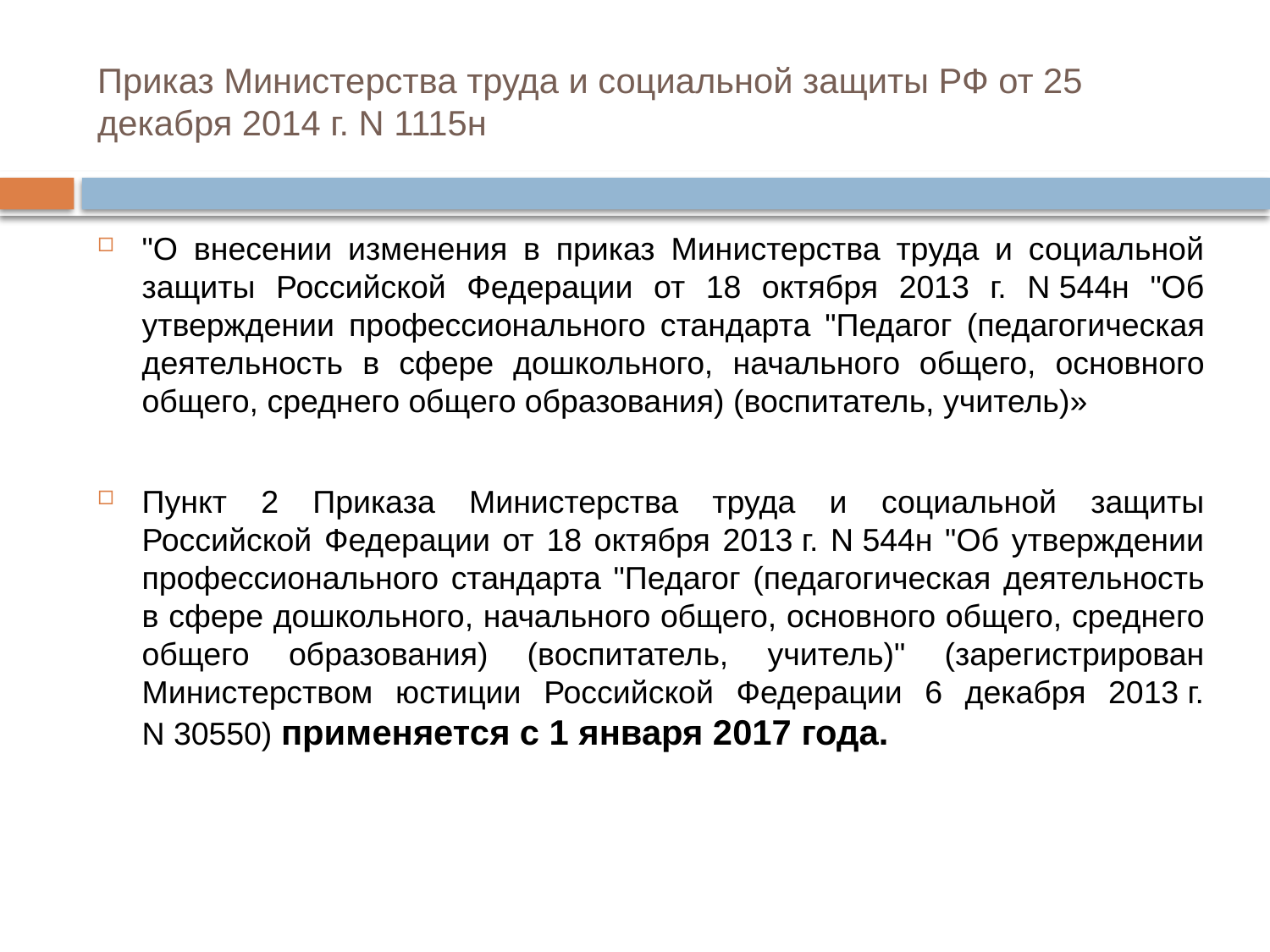

# Приказ Министерства труда и социальной защиты РФ от 25 декабря 2014 г. N 1115н
"О внесении изменения в приказ Министерства труда и социальной защиты Российской Федерации от 18 октября 2013 г. N 544н "Об утверждении профессионального стандарта "Педагог (педагогическая деятельность в сфере дошкольного, начального общего, основного общего, среднего общего образования) (воспитатель, учитель)»

Пункт 2 Приказа Министерства труда и социальной защиты Российской Федерации от 18 октября 2013 г. N 544н "Об утверждении профессионального стандарта "Педагог (педагогическая деятельность в сфере дошкольного, начального общего, основного общего, среднего общего образования) (воспитатель, учитель)" (зарегистрирован Министерством юстиции Российской Федерации 6 декабря 2013 г. N 30550) применяется с 1 января 2017 года.